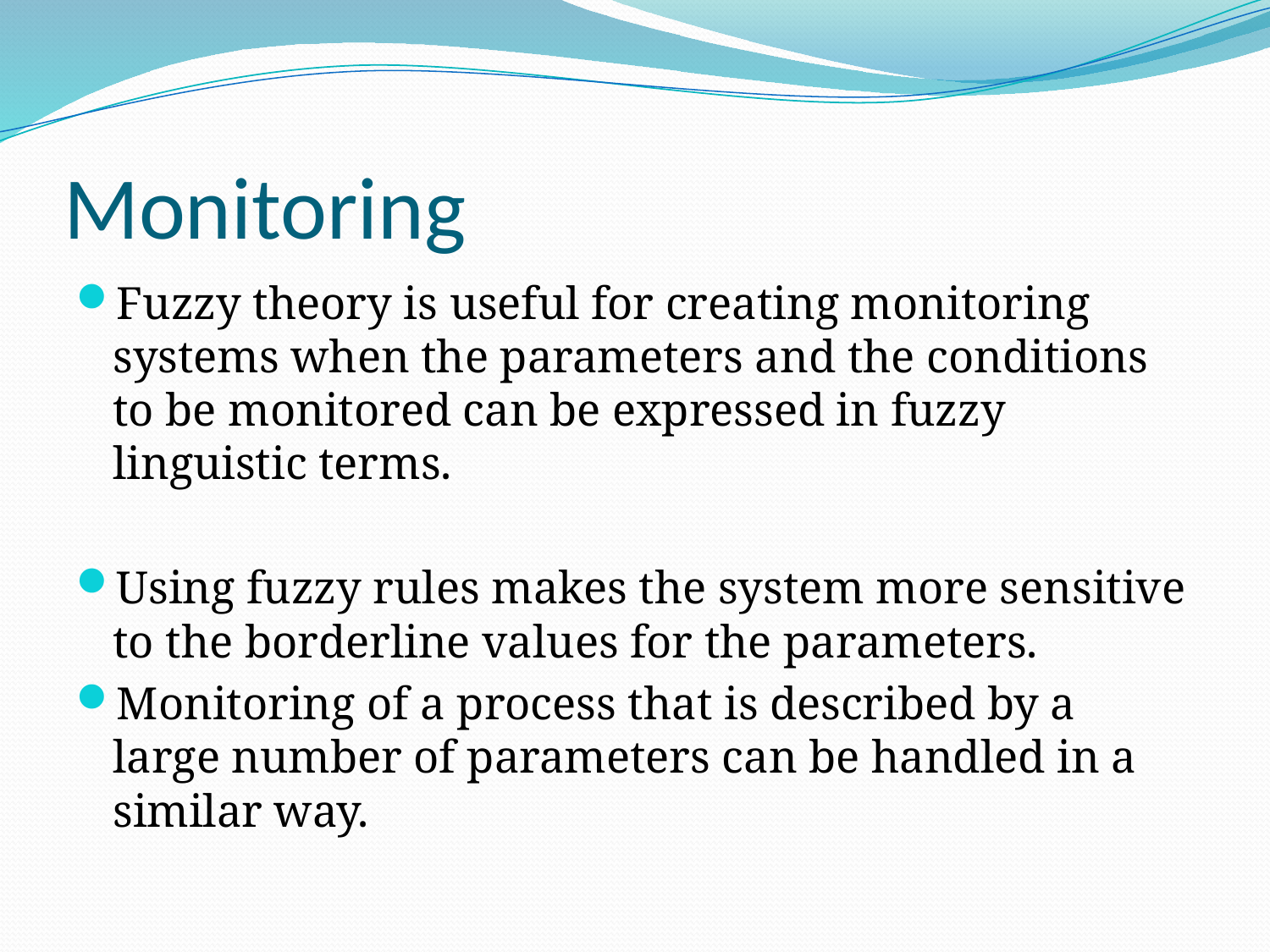

# Monitoring
Fuzzy theory is useful for creating monitoring systems when the parameters and the conditions to be monitored can be expressed in fuzzy linguistic terms.

Using fuzzy rules makes the system more sensitive to the borderline values for the parameters.
Monitoring of a process that is described by a large number of parameters can be handled in a similar way.